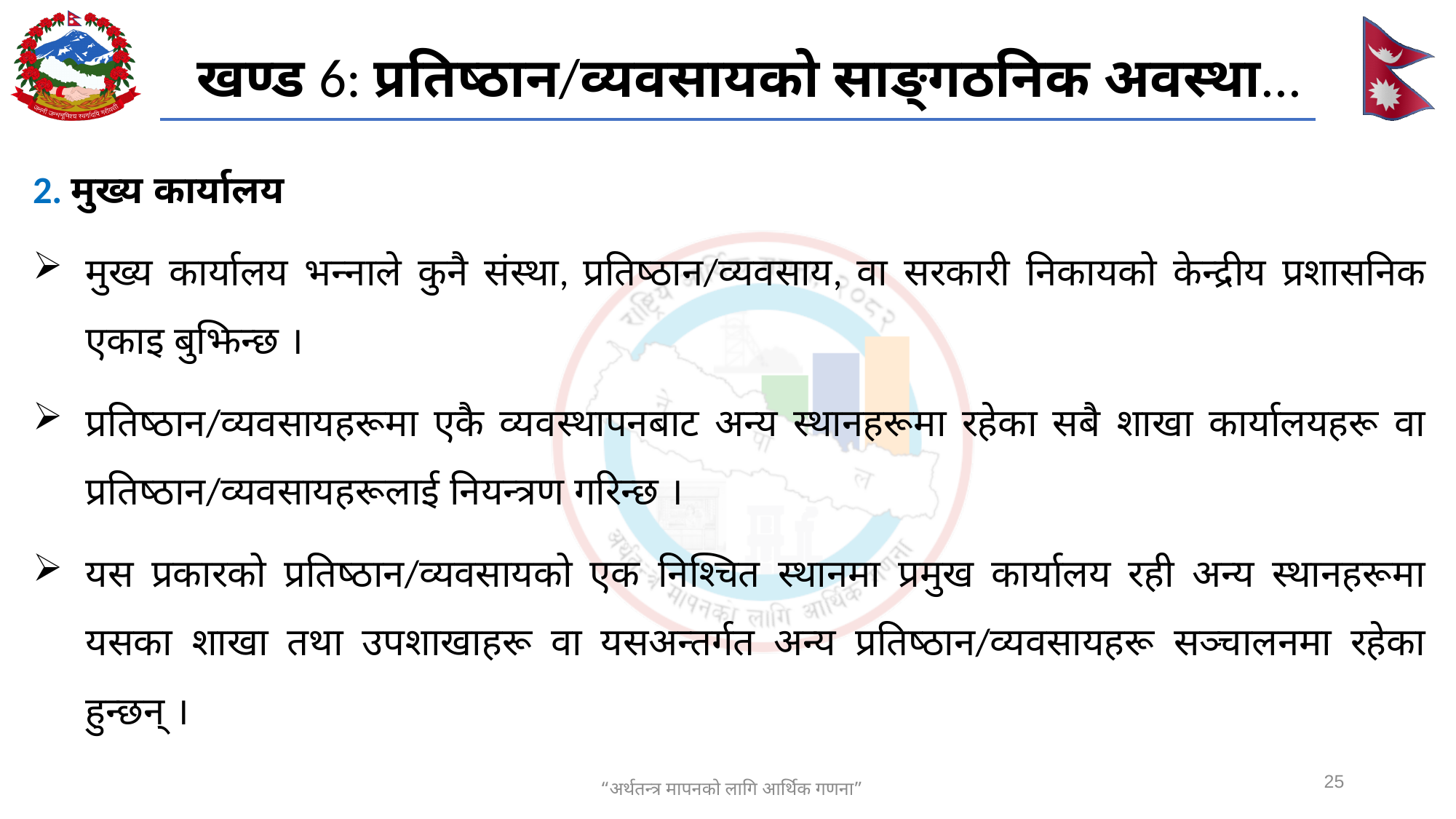

# खण्ड 6: प्रतिष्ठान/व्यवसायको साङ्गठनिक अवस्था...
2. मुख्य कार्यालय
मुख्य कार्यालय भन्नाले कुनै संस्था, प्रतिष्ठान/व्यवसाय, वा सरकारी निकायको केन्द्रीय प्रशासनिक एकाइ बुझिन्छ ।
प्रतिष्ठान/व्यवसायहरूमा एकै व्यवस्थापनबाट अन्य स्थानहरूमा रहेका सबै शाखा कार्यालयहरू वा प्रतिष्ठान/व्यवसायहरूलाई नियन्त्रण गरिन्छ ।
यस प्रकारको प्रतिष्ठान/व्यवसायको एक निश्चित स्थानमा प्रमुख कार्यालय रही अन्य स्थानहरूमा यसका शाखा तथा उपशाखाहरू वा यसअन्तर्गत अन्य प्रतिष्ठान/व्यवसायहरू सञ्चालनमा रहेका हुन्छन् ।

25
“अर्थतन्त्र मापनको लागि आर्थिक गणना”